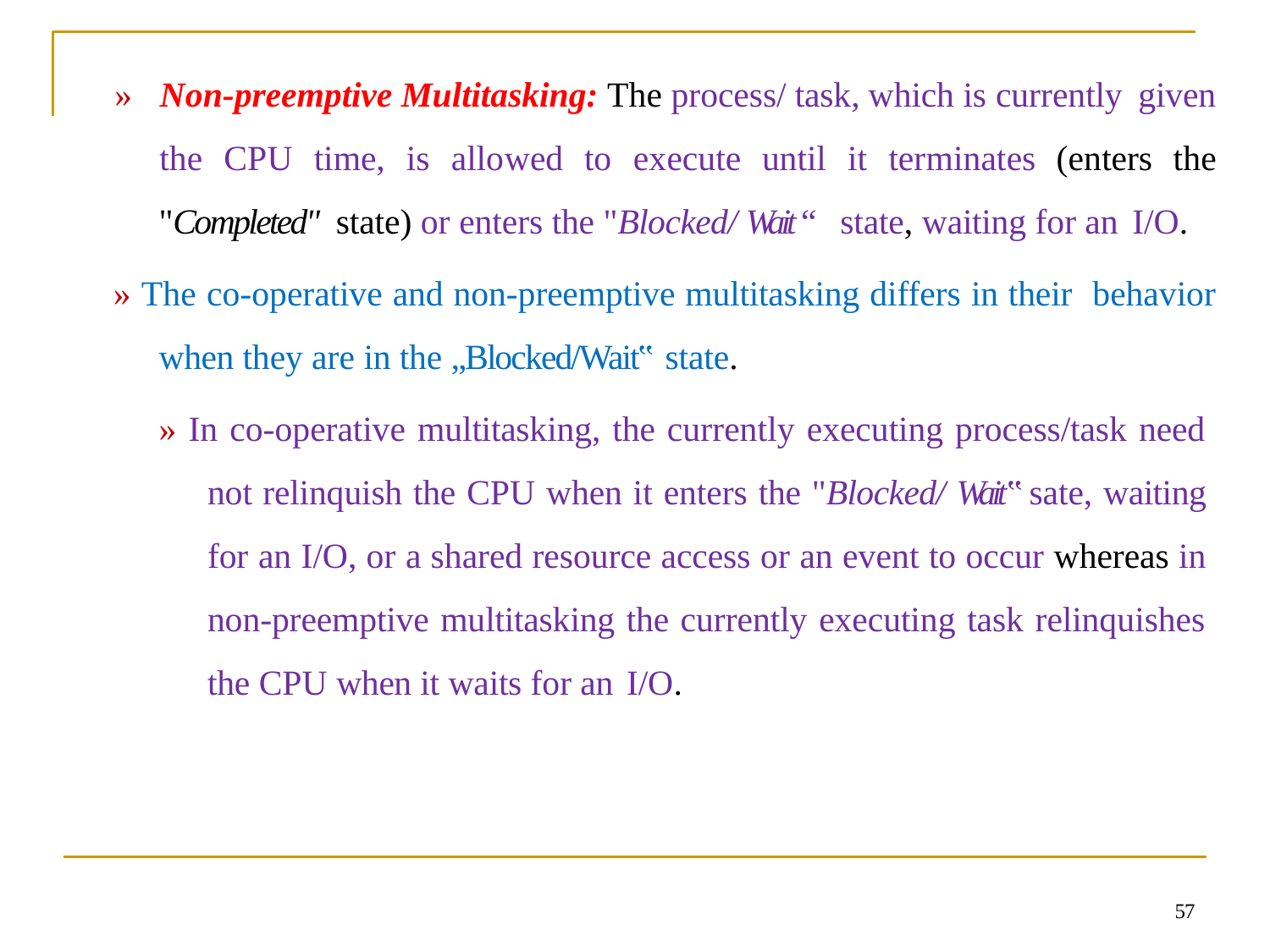

»	Non-preemptive Multitasking: The process/ task, which is currently given
the	CPU	time,	is	allowed	to	execute	until	it	terminates	(enters	the
"Completed"  state) or enters the "Blocked/ Wait “     state, waiting for an I/O.
» The co-operative and non-preemptive multitasking differs in their  behavior when they are in the „Blocked/Wait‟ state.
» In co-operative multitasking, the currently executing process/task need  not relinquish the CPU when it enters the "Blocked/ Wait‟ sate, waiting  for an I/O, or a shared resource access or an event to occur whereas in  non-preemptive multitasking the currently executing task relinquishes  the CPU when it waits for an I/O.
57